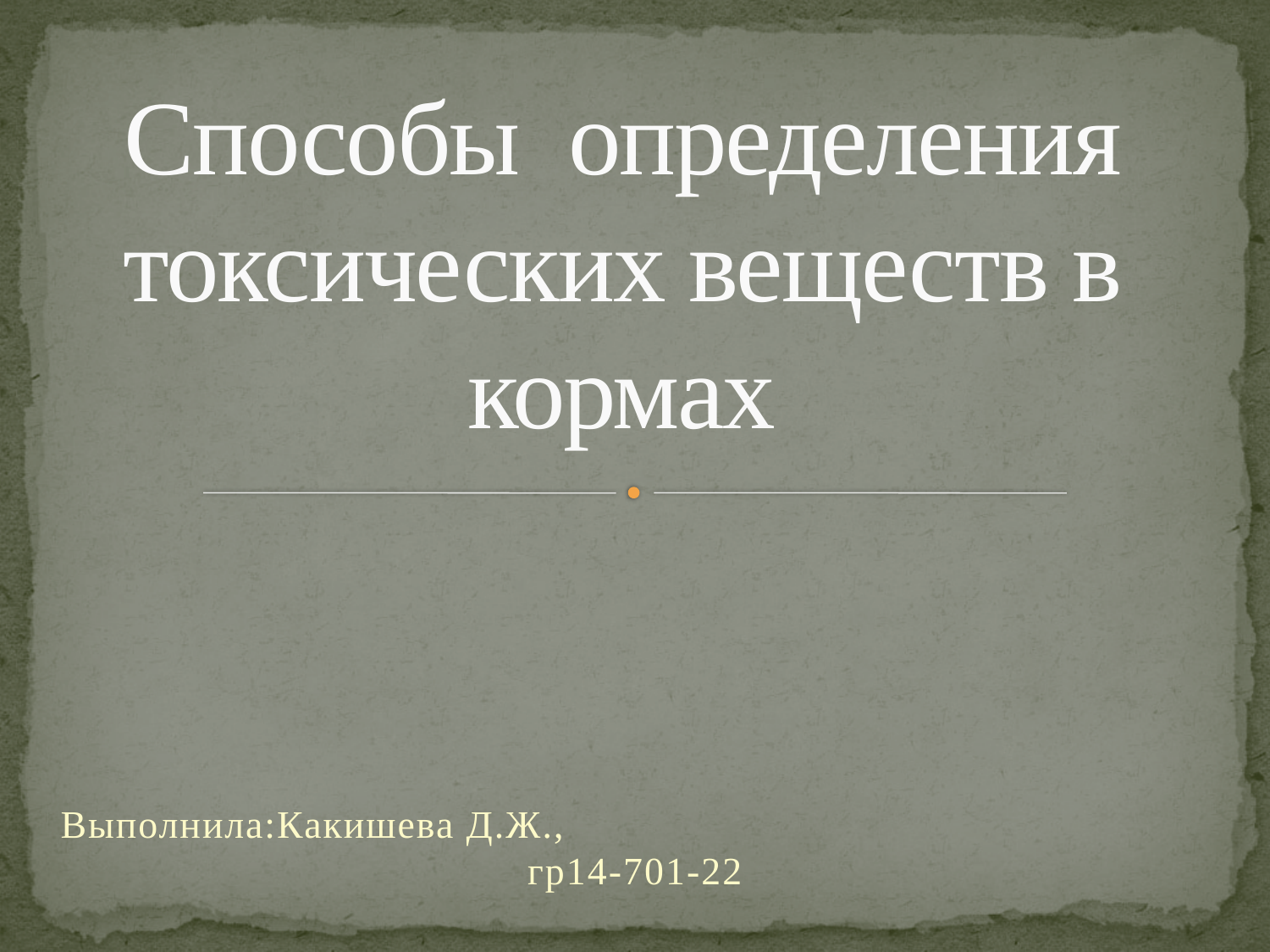

# Способы  определения токсических веществ в кормах
Выполнила:Какишева Д.Ж.,                                                         гр14-701-22